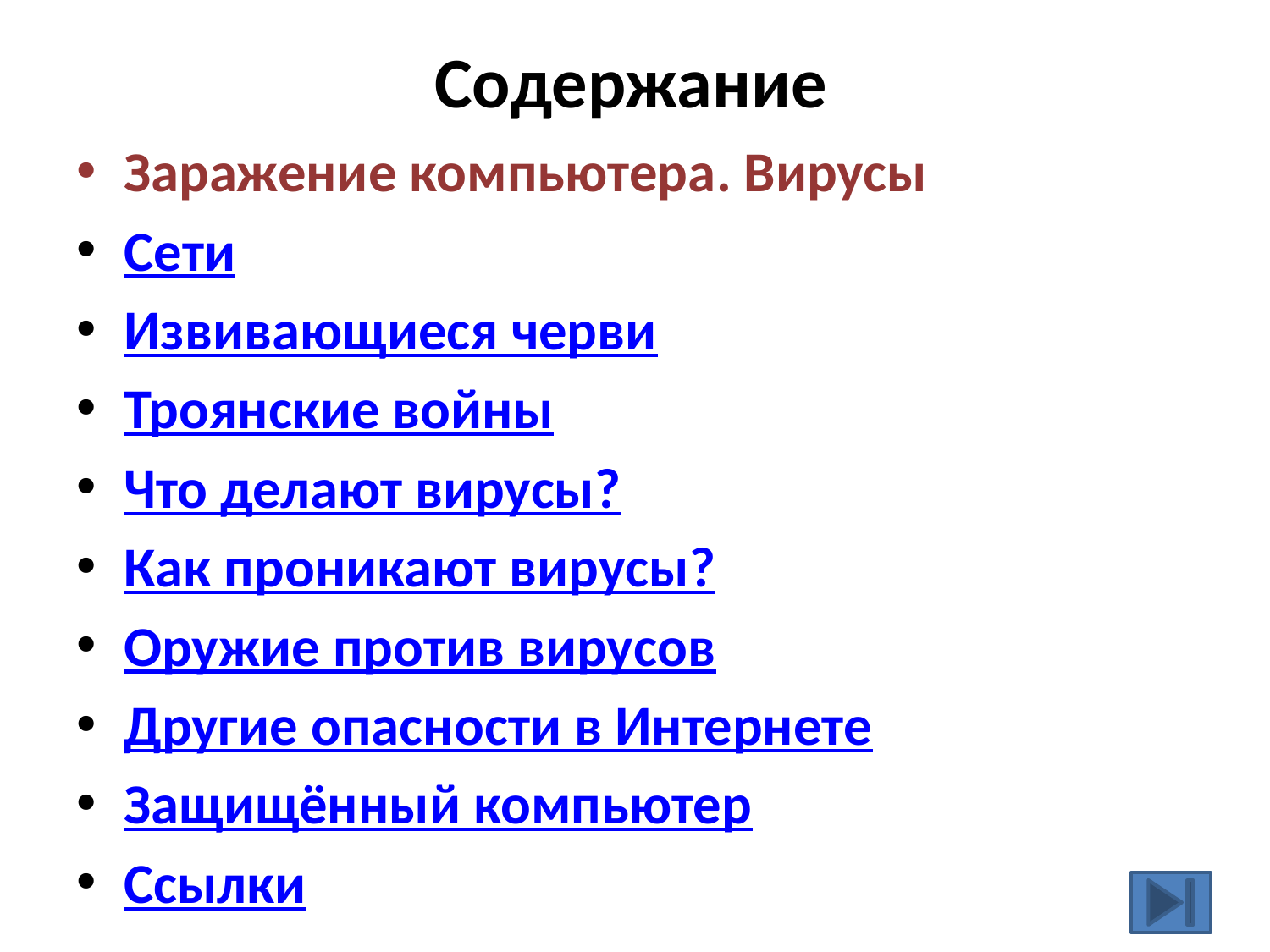

# Содержание
Заражение компьютера. Вирусы
Сети
Извивающиеся черви
Троянские войны
Что делают вирусы?
Как проникают вирусы?
Оружие против вирусов
Другие опасности в Интернете
Защищённый компьютер
Ссылки